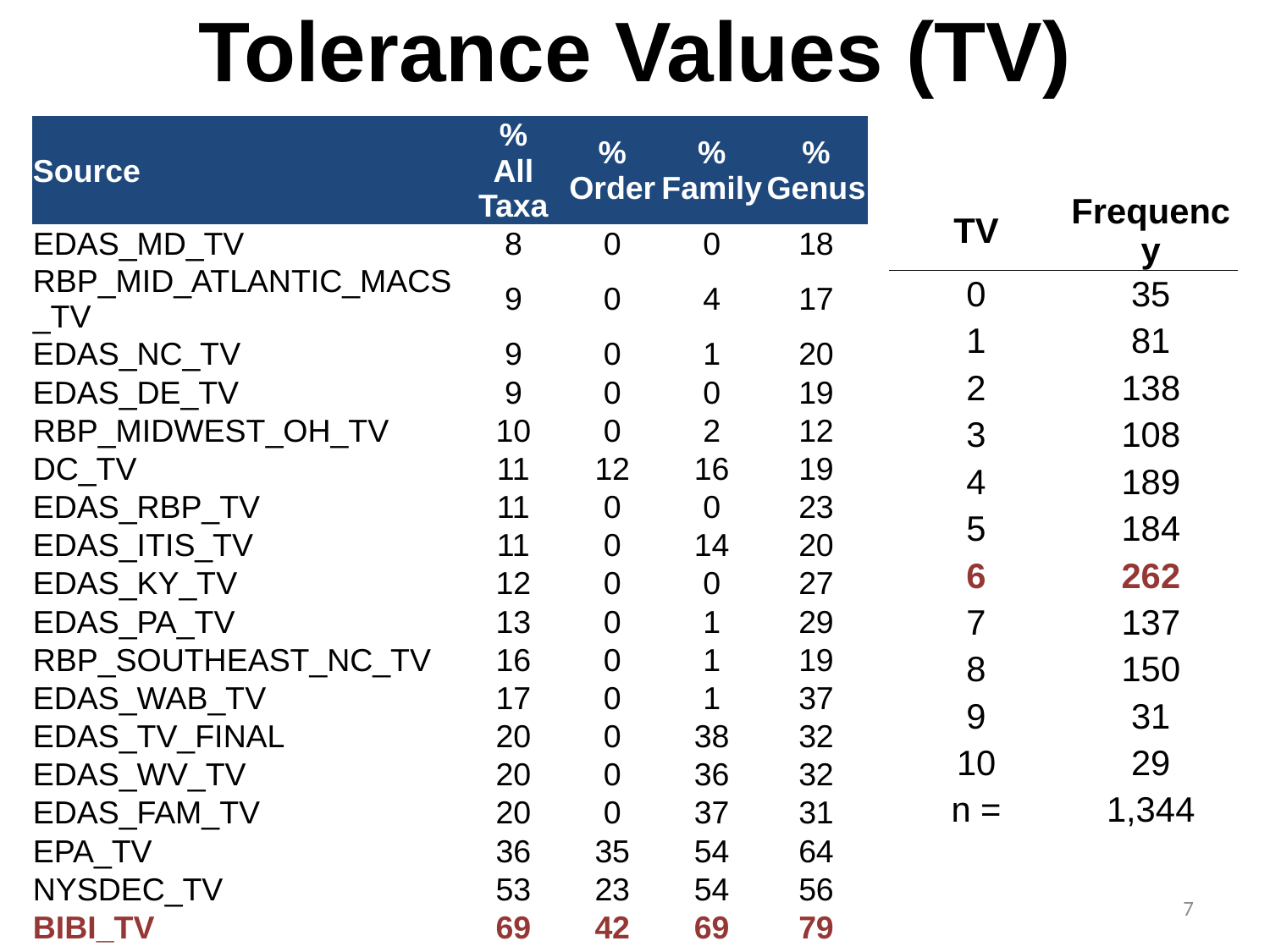

# Tolerance Values (TV)
| Source | % All Taxa | % Order | % Family | % Genus |
| --- | --- | --- | --- | --- |
| EDAS\_MD\_TV | 8 | 0 | 0 | 18 |
| RBP\_MID\_ATLANTIC\_MACS\_TV | 9 | 0 | 4 | 17 |
| EDAS\_NC\_TV | 9 | 0 | 1 | 20 |
| EDAS\_DE\_TV | 9 | 0 | 0 | 19 |
| RBP\_MIDWEST\_OH\_TV | 10 | 0 | 2 | 12 |
| DC\_TV | 11 | 12 | 16 | 19 |
| EDAS\_RBP\_TV | 11 | 0 | 0 | 23 |
| EDAS\_ITIS\_TV | 11 | 0 | 14 | 20 |
| EDAS\_KY\_TV | 12 | 0 | 0 | 27 |
| EDAS\_PA\_TV | 13 | 0 | 1 | 29 |
| RBP\_SOUTHEAST\_NC\_TV | 16 | 0 | 1 | 19 |
| EDAS\_WAB\_TV | 17 | 0 | 1 | 37 |
| EDAS\_TV\_FINAL | 20 | 0 | 38 | 32 |
| EDAS\_WV\_TV | 20 | 0 | 36 | 32 |
| EDAS\_FAM\_TV | 20 | 0 | 37 | 31 |
| EPA\_TV | 36 | 35 | 54 | 64 |
| NYSDEC\_TV | 53 | 23 | 54 | 56 |
| BIBI\_TV | 69 | 42 | 69 | 79 |
| TV | Frequency |
| --- | --- |
| 0 | 35 |
| 1 | 81 |
| 2 | 138 |
| 3 | 108 |
| 4 | 189 |
| 5 | 184 |
| 6 | 262 |
| 7 | 137 |
| 8 | 150 |
| 9 | 31 |
| 10 | 29 |
| n = | 1,344 |
7